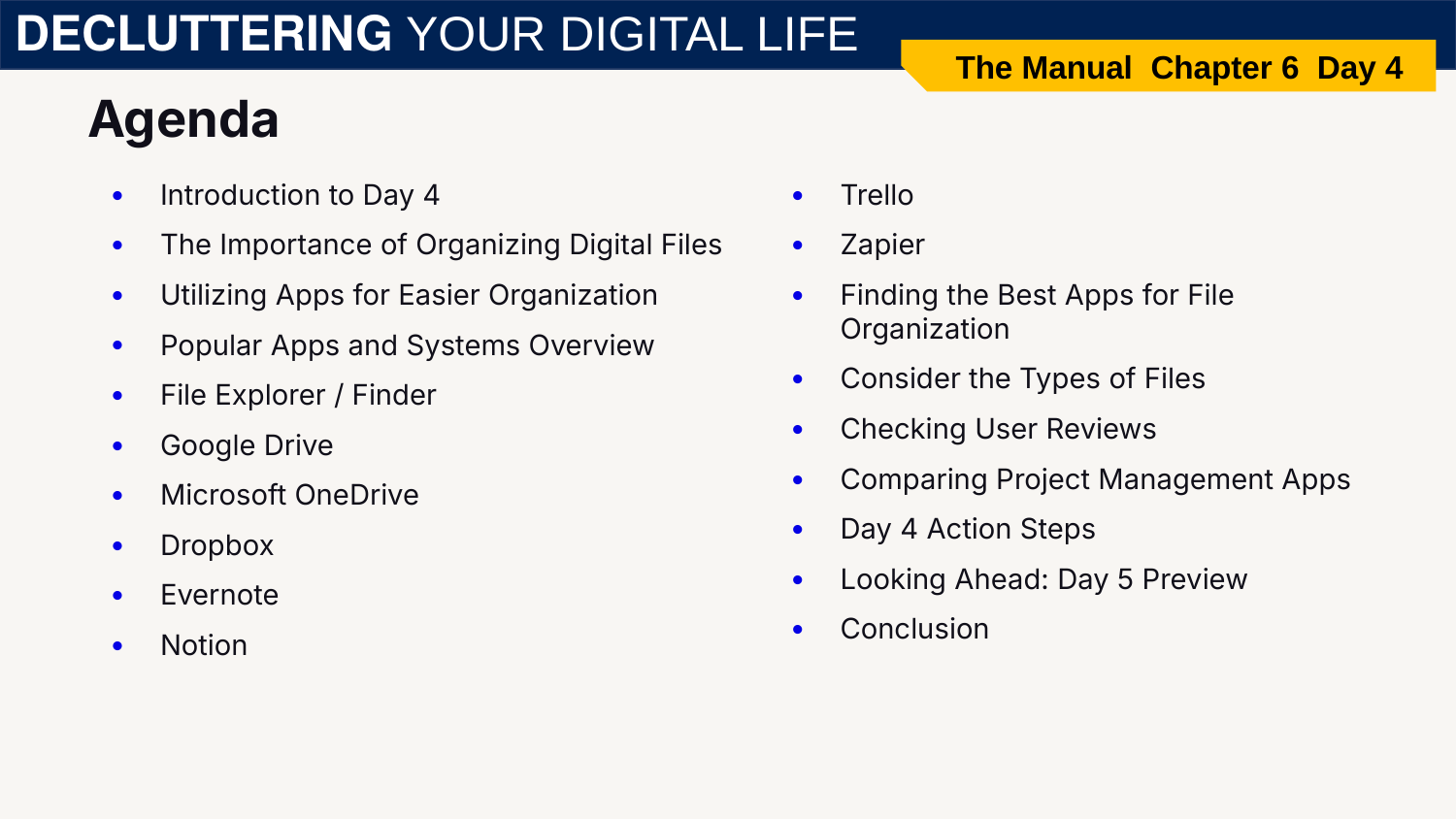

DECLUTTERING YOUR DIGITAL LIFE
The Manual  Chapter 6  Day 4

# Agenda
Trello
Zapier
Finding the Best Apps for File Organization
Consider the Types of Files
Checking User Reviews
Comparing Project Management Apps
Day 4 Action Steps
Looking Ahead: Day 5 Preview
Conclusion
Introduction to Day 4
The Importance of Organizing Digital Files
Utilizing Apps for Easier Organization
Popular Apps and Systems Overview
File Explorer / Finder
Google Drive
Microsoft OneDrive
Dropbox
Evernote
Notion